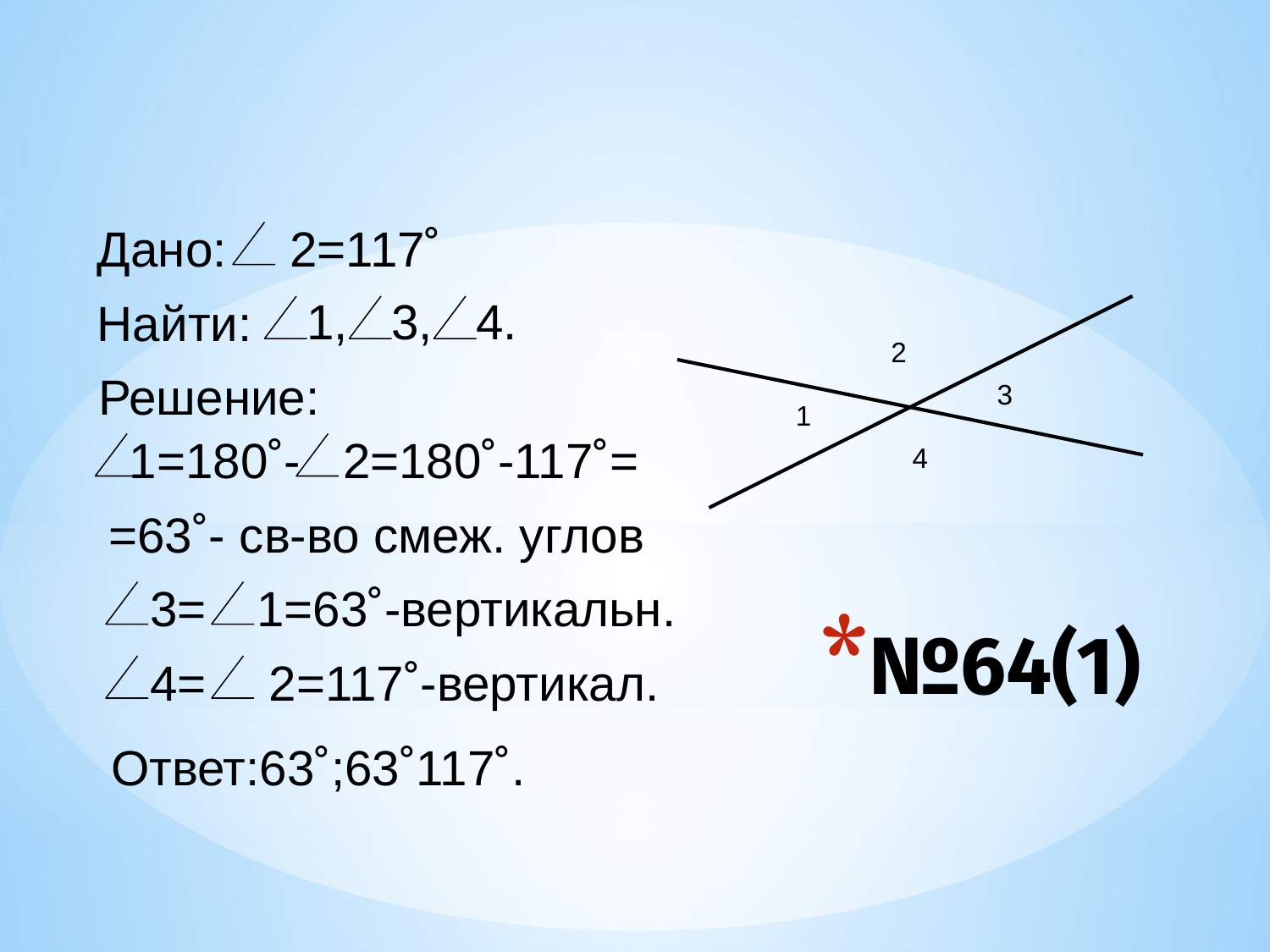

Дано:
2=117˚

1,
3,
4.
Найти:

2
Решение:

3
1
1=180˚-
2=180˚-117˚=

4
=63˚- cв-во смеж. углов
3=
1=63˚-вертикальн.

# №64(1)
4=
2=117˚-вертикал.

Ответ:63˚;63˚117˚.